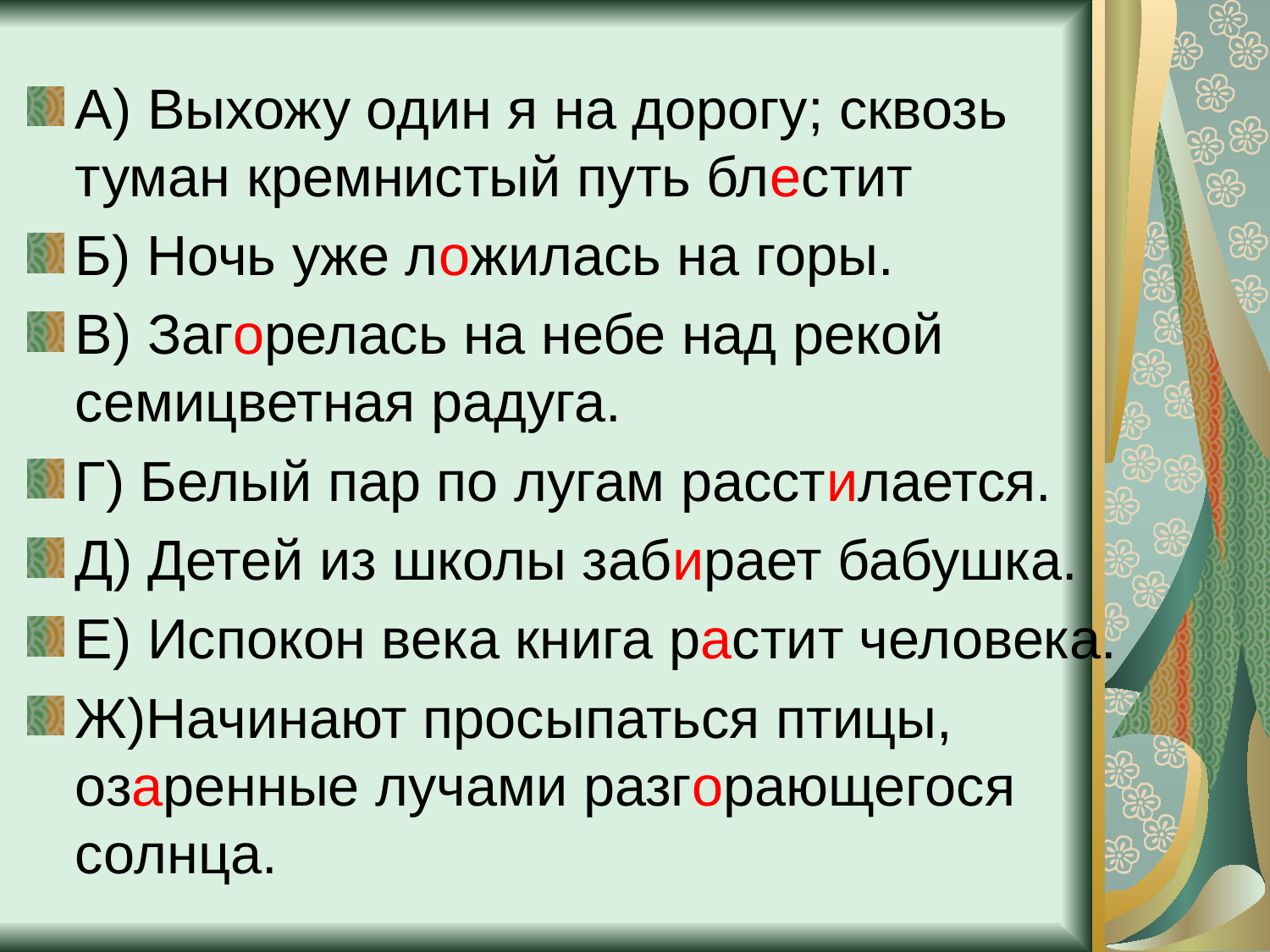

#
А) Выхожу один я на дорогу; сквозь туман кремнистый путь блестит
Б) Ночь уже ложилась на горы.
В) Загорелась на небе над рекой семицветная радуга.
Г) Белый пар по лугам расстилается.
Д) Детей из школы забирает бабушка.
Е) Испокон века книга растит человека.
Ж)Начинают просыпаться птицы, озаренные лучами разгорающегося солнца.